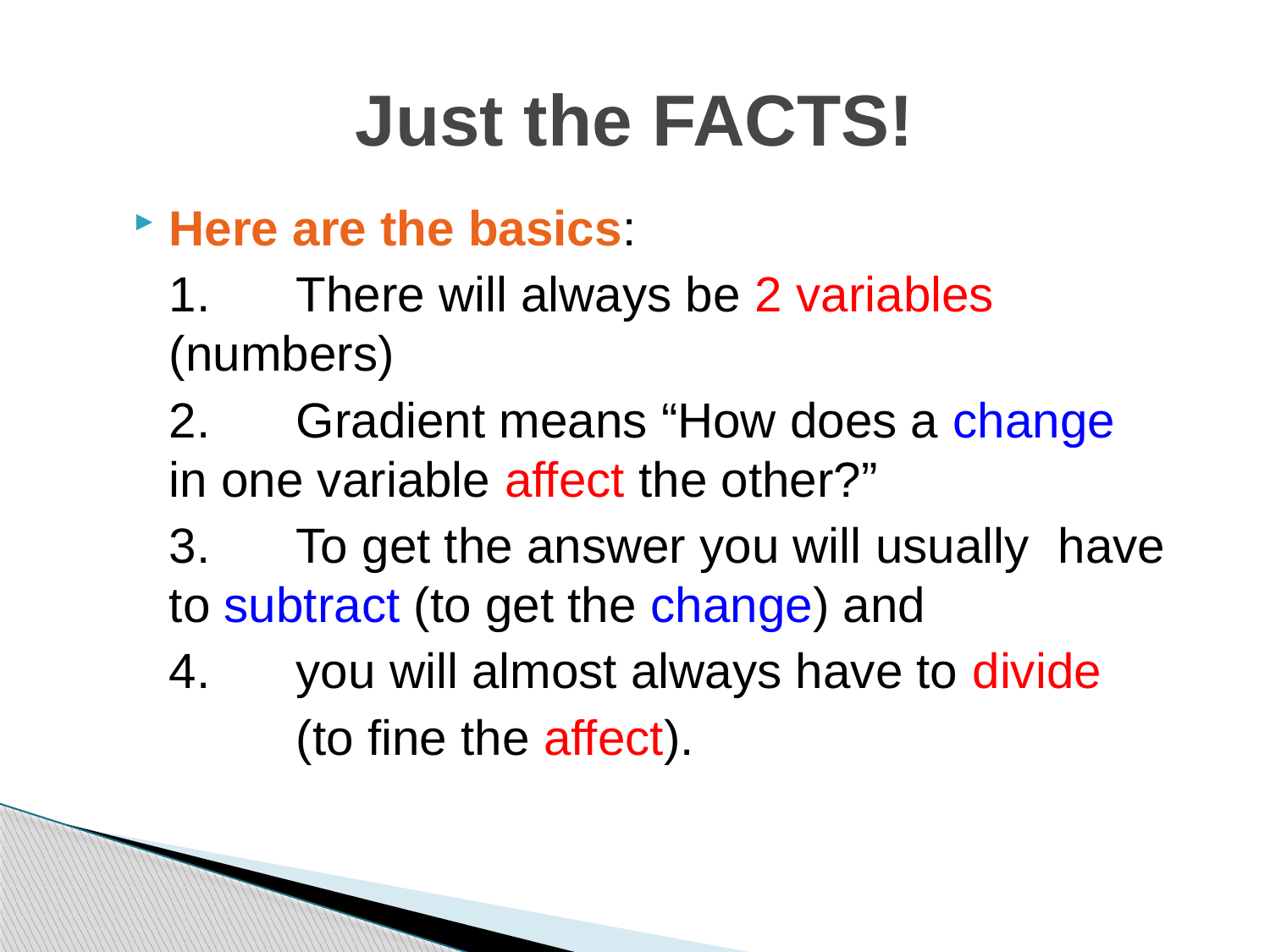

# Just the FACTS!
Here are the basics:
	1.	There will always be 2 variables 	(numbers)
	2.	Gradient means “How does a change 	in one variable affect the other?”
	3.	To get the answer you will usually 	have to subtract (to get the change) and
	4.	you will almost always have to divide
		(to fine the affect).